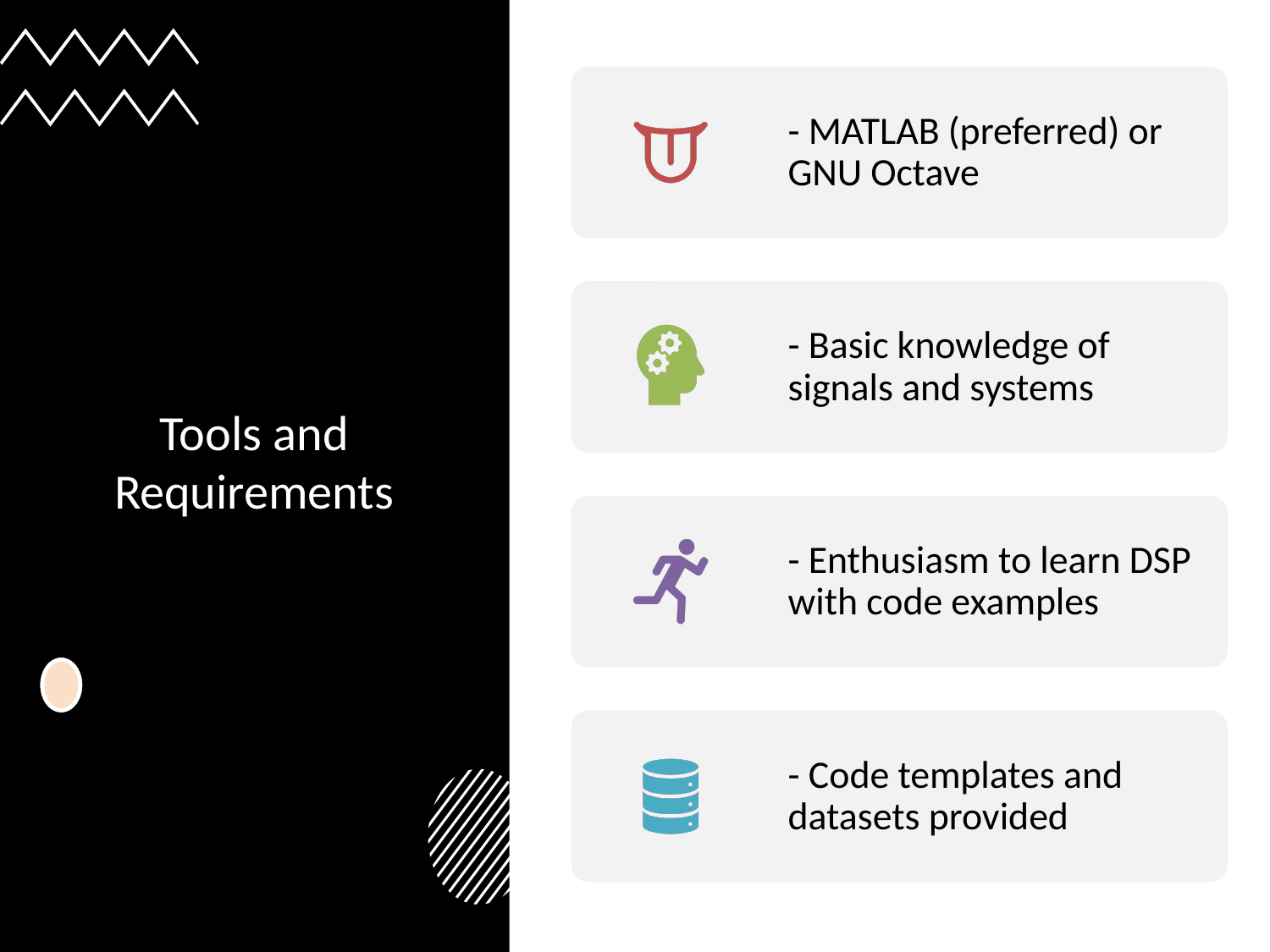

- MATLAB (preferred) or GNU Octave
- Basic knowledge of signals and systems
- Enthusiasm to learn DSP with code examples
- Code templates and datasets provided
# Tools and Requirements